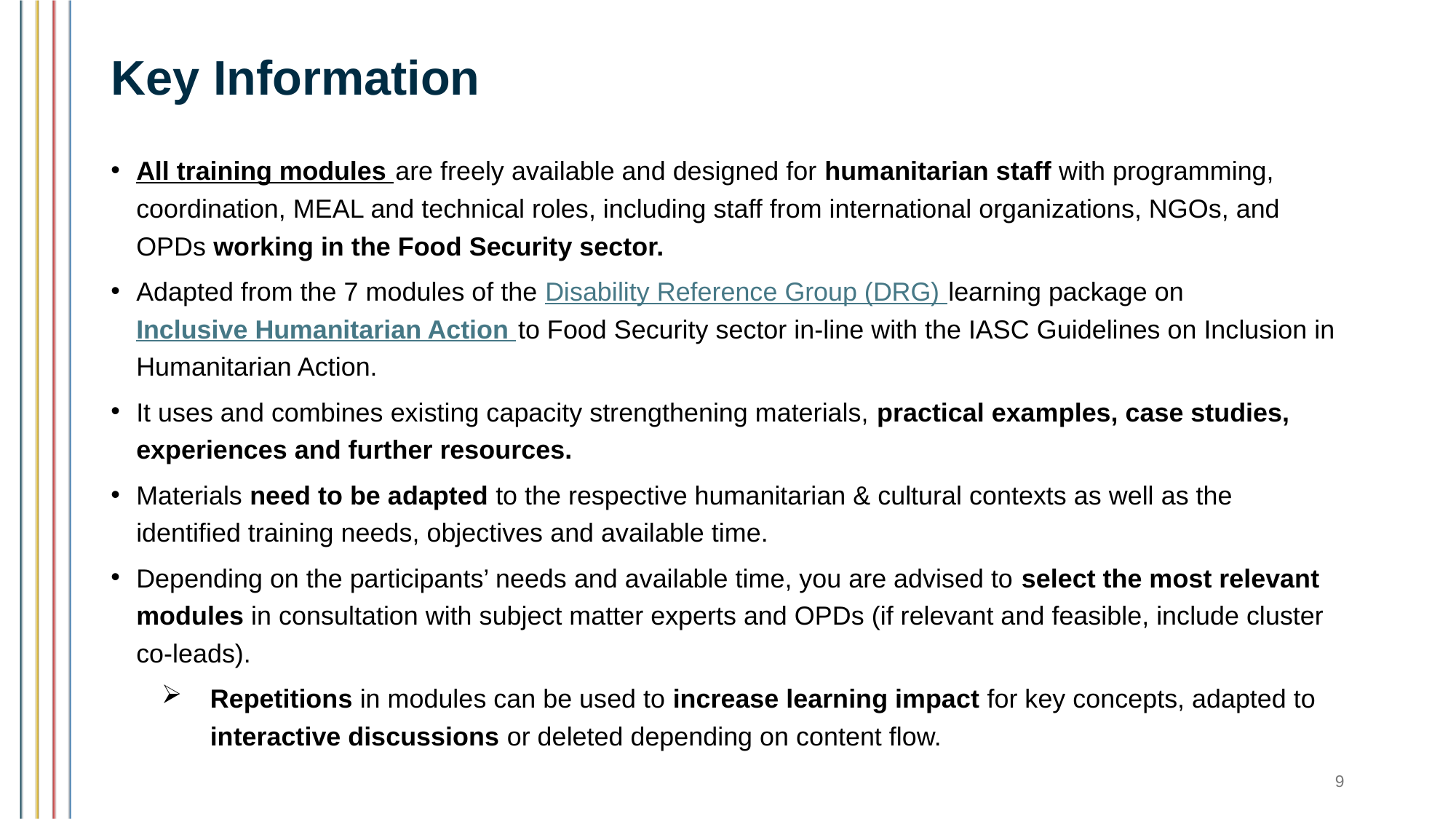

# Key Information
All training modules are freely available and designed for humanitarian staff with programming, coordination, MEAL and technical roles, including staff from international organizations, NGOs, and OPDs working in the Food Security sector.
Adapted from the 7 modules of the Disability Reference Group (DRG) learning package on Inclusive Humanitarian Action to Food Security sector in-line with the IASC Guidelines on Inclusion in Humanitarian Action.
It uses and combines existing capacity strengthening materials, practical examples, case studies, experiences and further resources.
Materials need to be adapted to the respective humanitarian & cultural contexts as well as the identified training needs, objectives and available time.
Depending on the participants’ needs and available time, you are advised to select the most relevant modules in consultation with subject matter experts and OPDs (if relevant and feasible, include cluster co-leads).
Repetitions in modules can be used to increase learning impact for key concepts, adapted to interactive discussions or deleted depending on content flow.
9